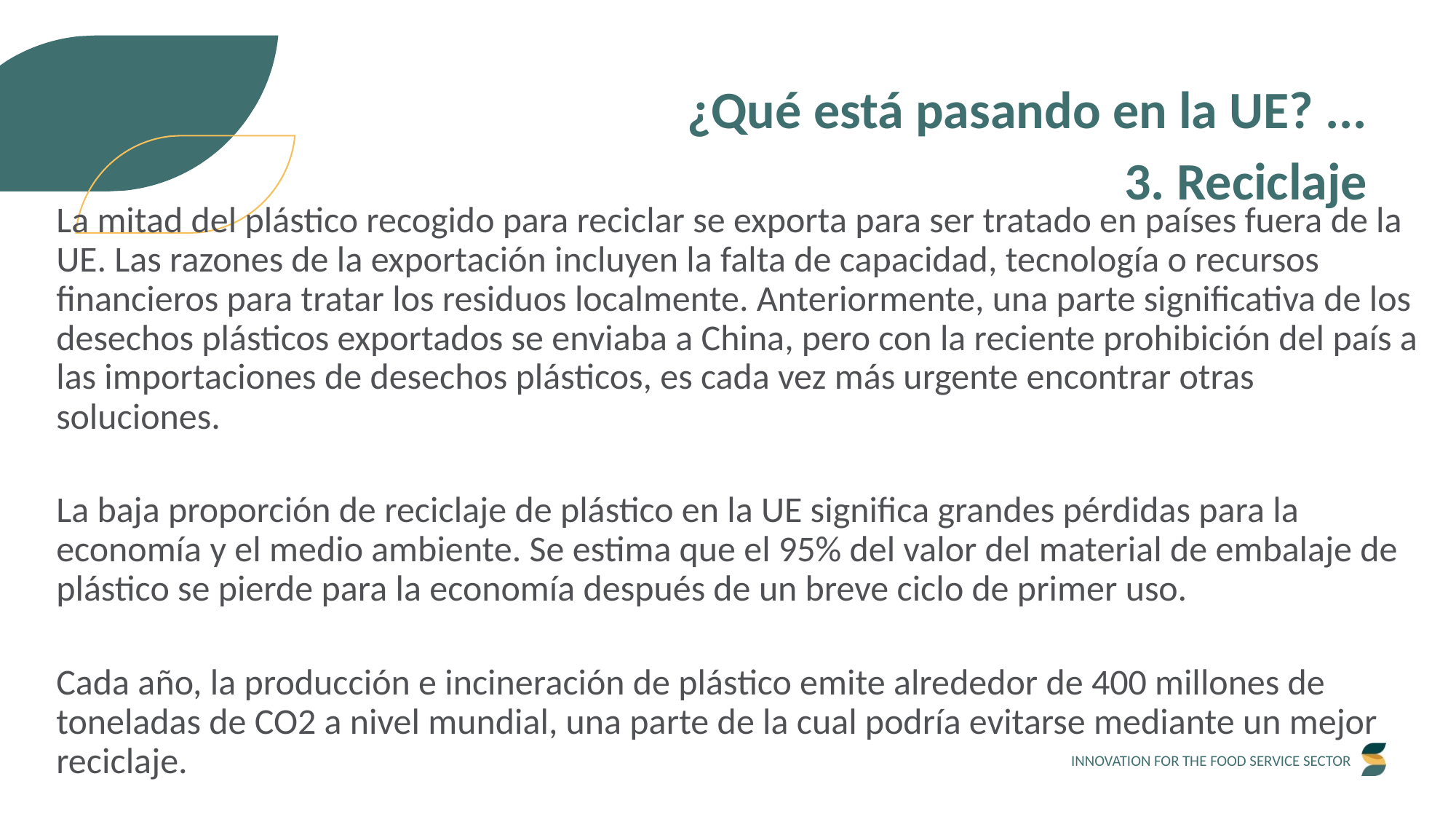

¿Qué está pasando en la UE? ...
3. Reciclaje
La mitad del plástico recogido para reciclar se exporta para ser tratado en países fuera de la UE. Las razones de la exportación incluyen la falta de capacidad, tecnología o recursos financieros para tratar los residuos localmente. Anteriormente, una parte significativa de los desechos plásticos exportados se enviaba a China, pero con la reciente prohibición del país a las importaciones de desechos plásticos, es cada vez más urgente encontrar otras soluciones.
La baja proporción de reciclaje de plástico en la UE significa grandes pérdidas para la economía y el medio ambiente. Se estima que el 95% del valor del material de embalaje de plástico se pierde para la economía después de un breve ciclo de primer uso.
Cada año, la producción e incineración de plástico emite alrededor de 400 millones de toneladas de CO2 a nivel mundial, una parte de la cual podría evitarse mediante un mejor reciclaje.